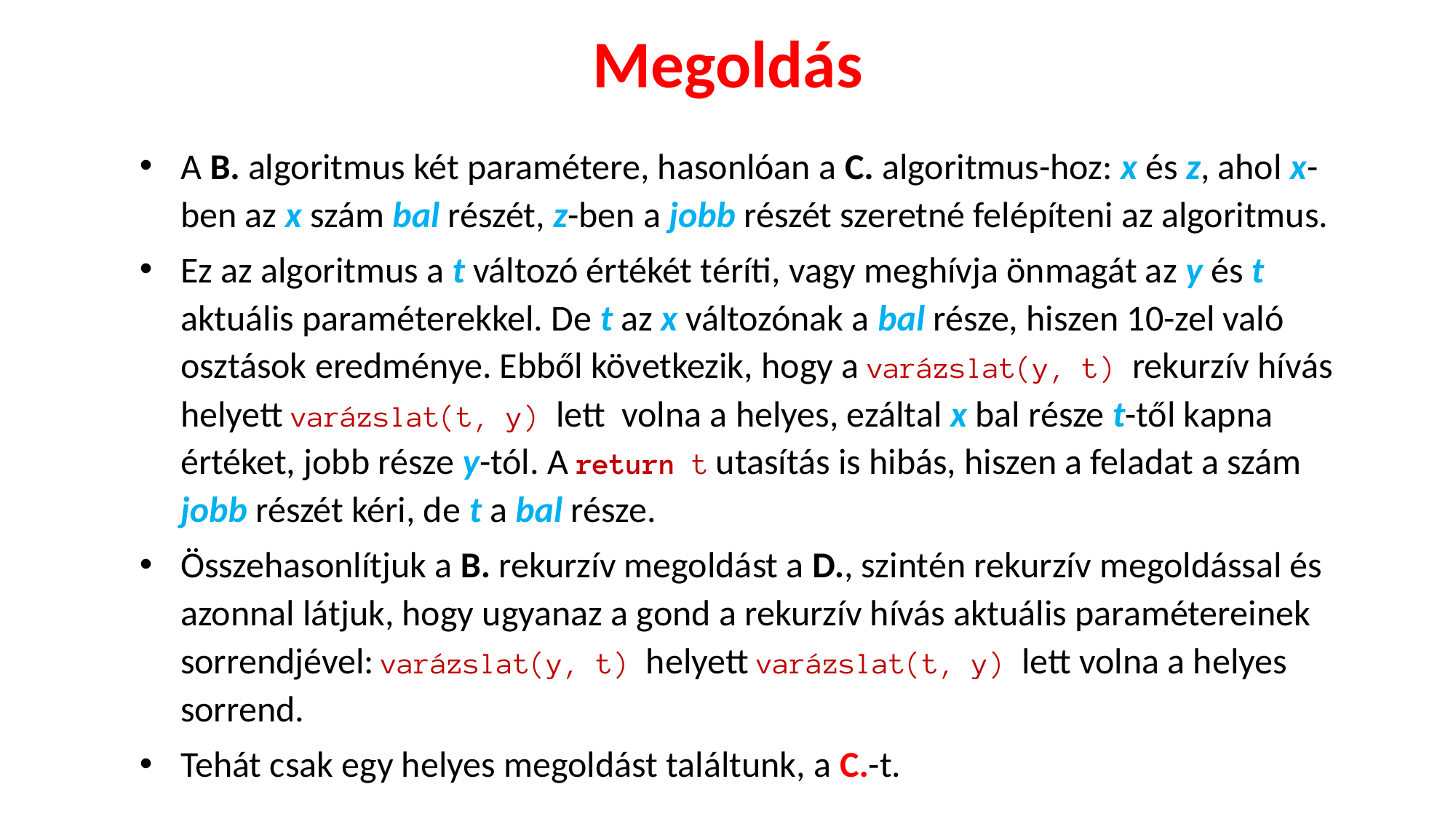

# Megoldás
A B. algoritmus két paramétere, hasonlóan a C. algoritmus-hoz: x és z, ahol x-ben az x szám bal részét, z-ben a jobb részét szeretné felépíteni az algoritmus.
Ez az algoritmus a t változó értékét téríti, vagy meghívja önmagát az y és t aktuális paraméterekkel. De t az x változónak a bal része, hiszen 10-zel való osztások eredménye. Ebből következik, hogy a varázslat(y, t) rekurzív hívás helyett varázslat(t, y) lett  volna a helyes, ezáltal x bal része t-től kapna értéket, jobb része y-tól. A return t utasítás is hibás, hiszen a feladat a szám jobb részét kéri, de t a bal része.
Összehasonlítjuk a B. rekurzív megoldást a D., szintén rekur­zív megoldással és azonnal látjuk, hogy ugyanaz a gond a rekurzív hívás aktuális paramétereinek sorrendjével: varázslat(y, t) helyett varázslat(t, y) lett volna a helyes sorrend.
Tehát csak egy helyes megoldást találtunk, a C.-t.